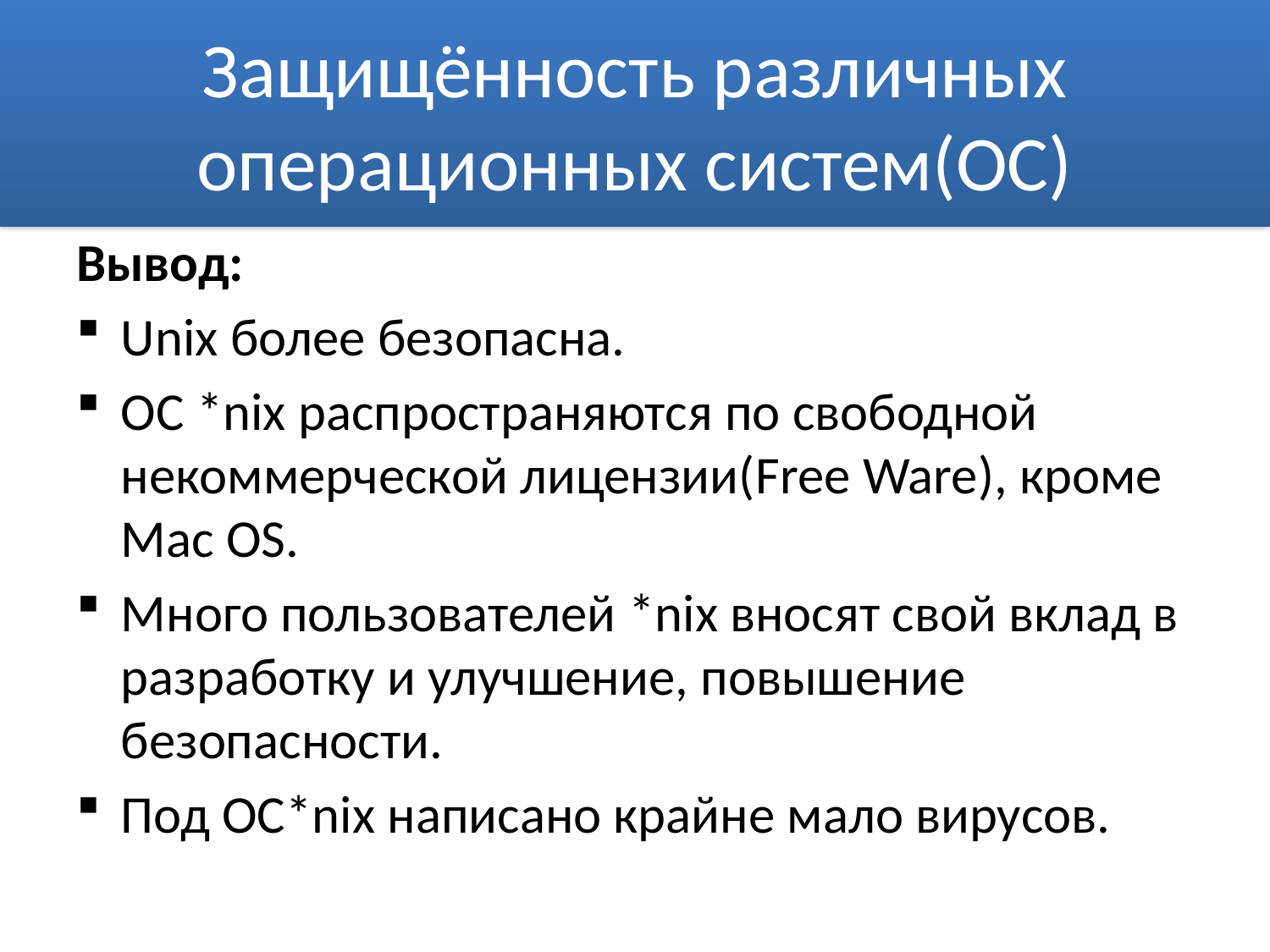

# Защищённость различных операционных систем(ОС)
Вывод:
Unix более безопасна.
ОС *nix распространяются по свободной некоммерческой лицензии(Free Ware), кроме Mac OS.
Много пользователей *nix вносят свой вклад в разработку и улучшение, повышение безопасности.
Под ОС*nix написано крайне мало вирусов.